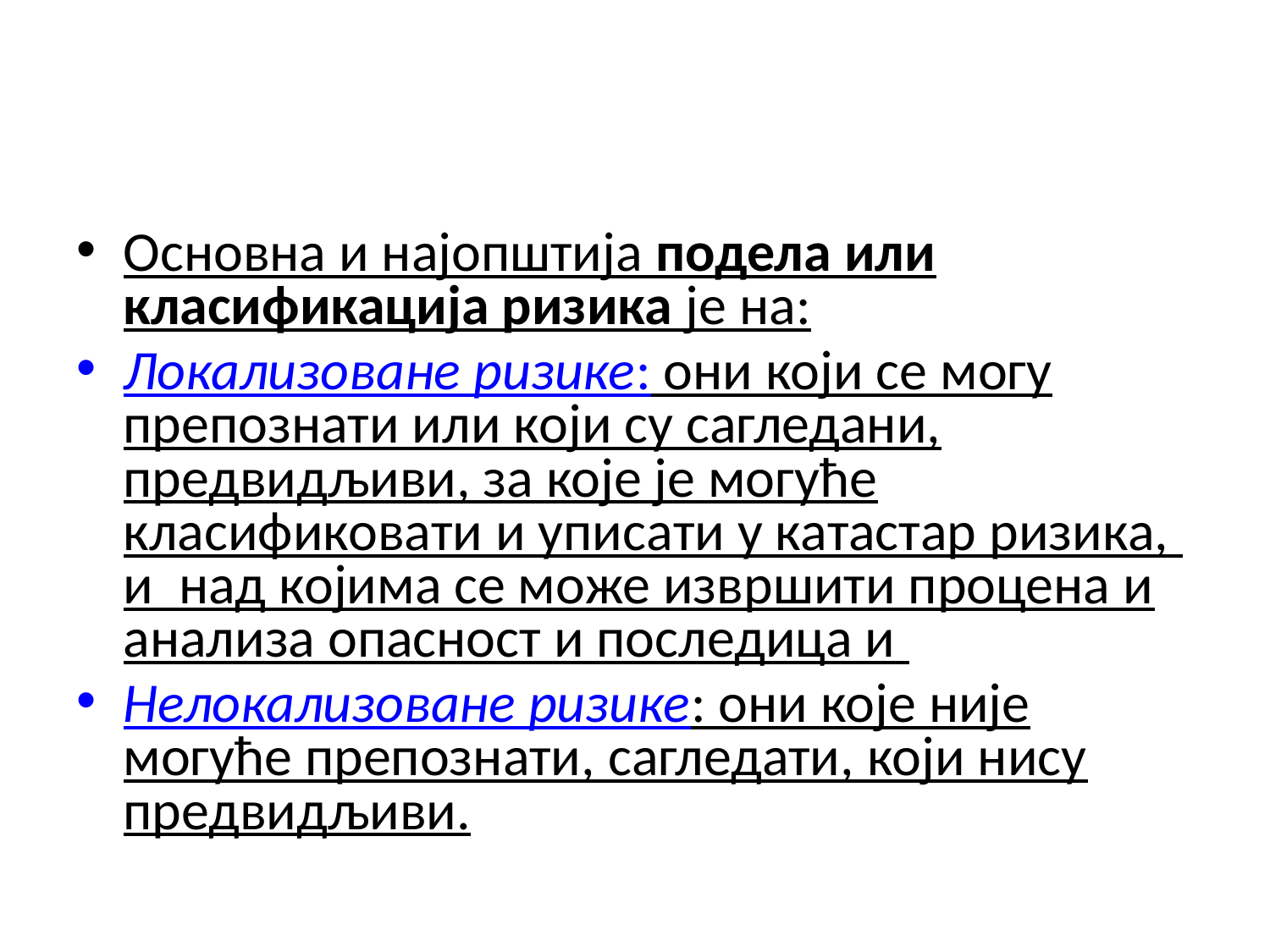

#
Основна и најопштија подела или класификација ризика је на:
Локализоване ризике: они који се могу препознати или који су сагледани, предвидљиви, за које је могуће класификовати и уписати у катастар ризика,  и  над којима се може извршити процена и анализа опасност и последица и
Нелокализоване ризике: они које није могуће препознати, сагледати, који нису предвидљиви.